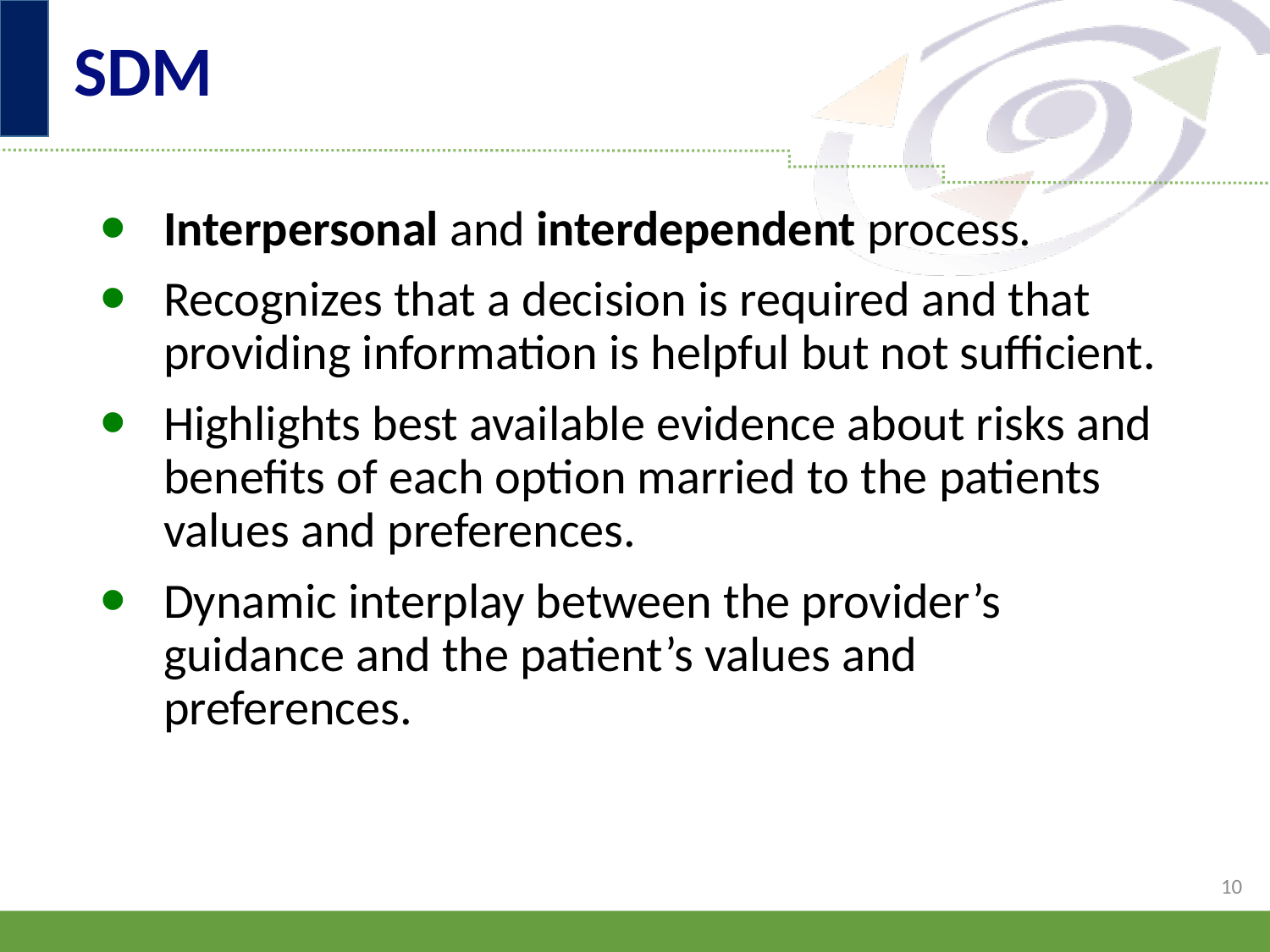

# SDM
Interpersonal and interdependent process.
Recognizes that a decision is required and that providing information is helpful but not sufficient.
Highlights best available evidence about risks and benefits of each option married to the patients values and preferences.
Dynamic interplay between the provider’s guidance and the patient’s values and preferences.
10